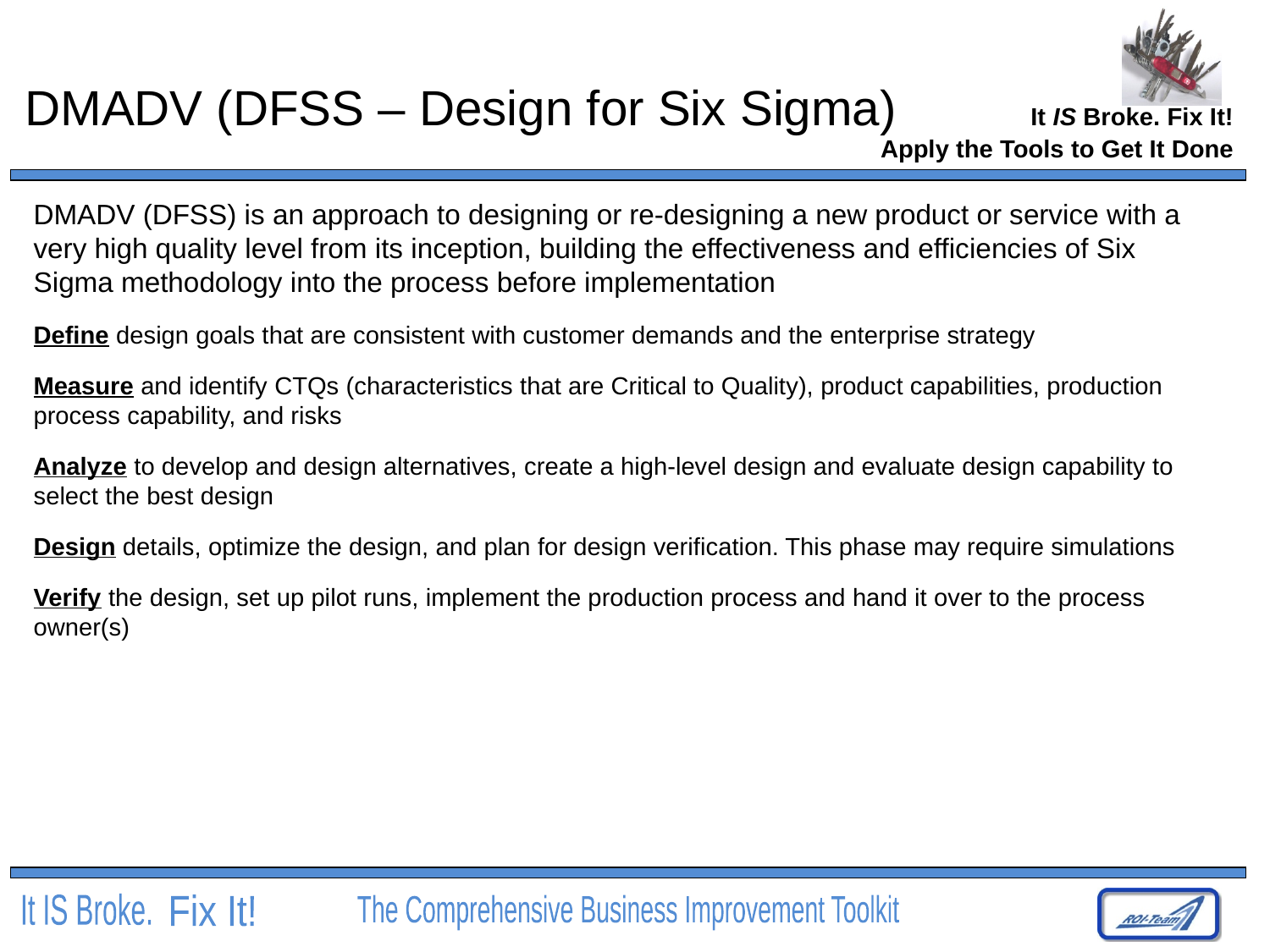

# DMADV (DFSS – Design for Six Sigma)
Apply the Tools to Get It Done
DMADV (DFSS) is an approach to designing or re-designing a new product or service with a very high quality level from its inception, building the effectiveness and efficiencies of Six Sigma methodology into the process before implementation
Define design goals that are consistent with customer demands and the enterprise strategy
Measure and identify CTQs (characteristics that are Critical to Quality), product capabilities, production process capability, and risks
Analyze to develop and design alternatives, create a high-level design and evaluate design capability to select the best design
Design details, optimize the design, and plan for design verification. This phase may require simulations
Verify the design, set up pilot runs, implement the production process and hand it over to the process owner(s)